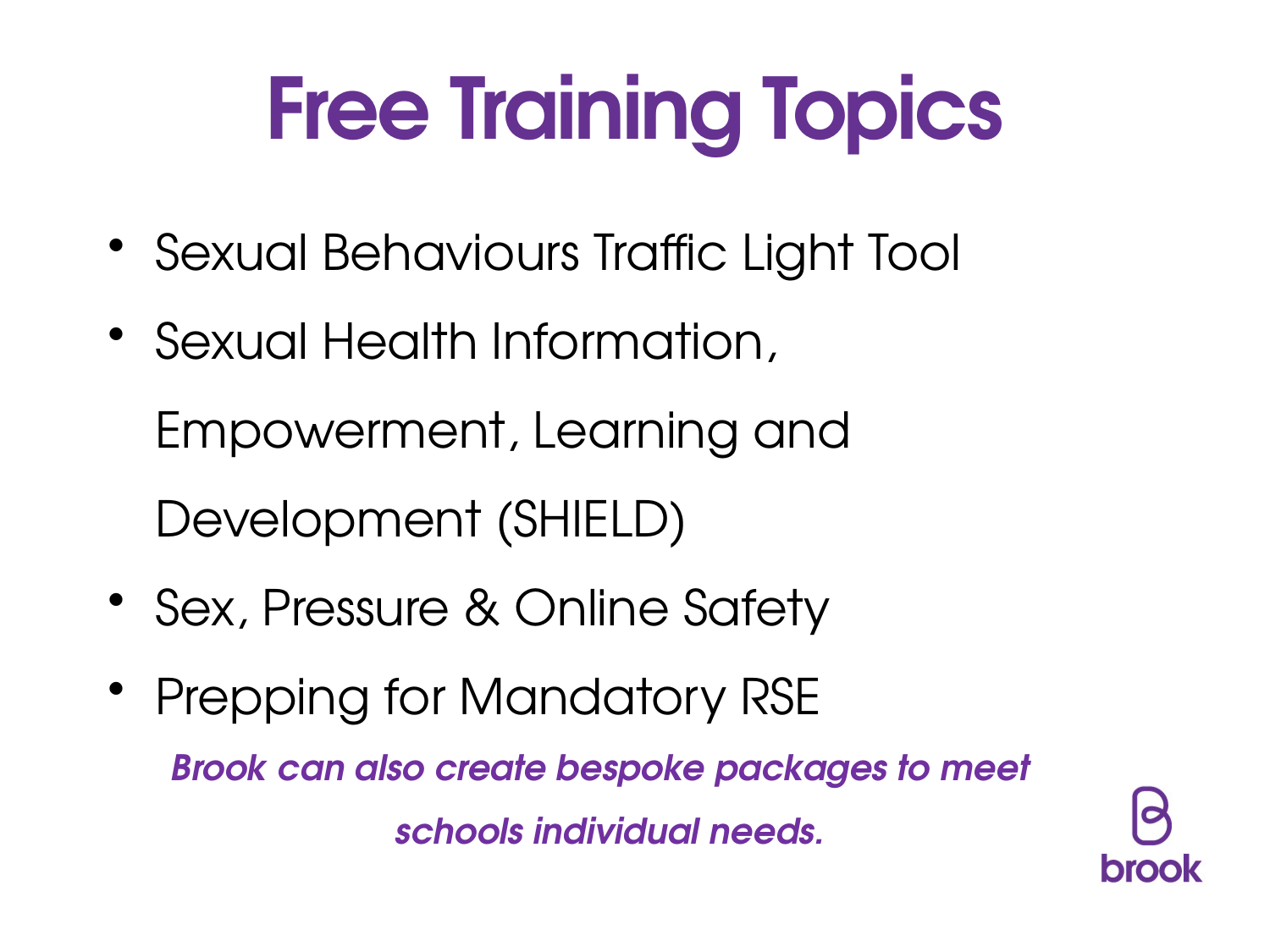

# Free Training Topics

Sexual Behaviours Traffic Light Tool
Sexual Health Information, Empowerment, Learning and Development (SHIELD)
Sex, Pressure & Online Safety
Prepping for Mandatory RSE
Brook can also create bespoke packages to meet
schools individual needs.